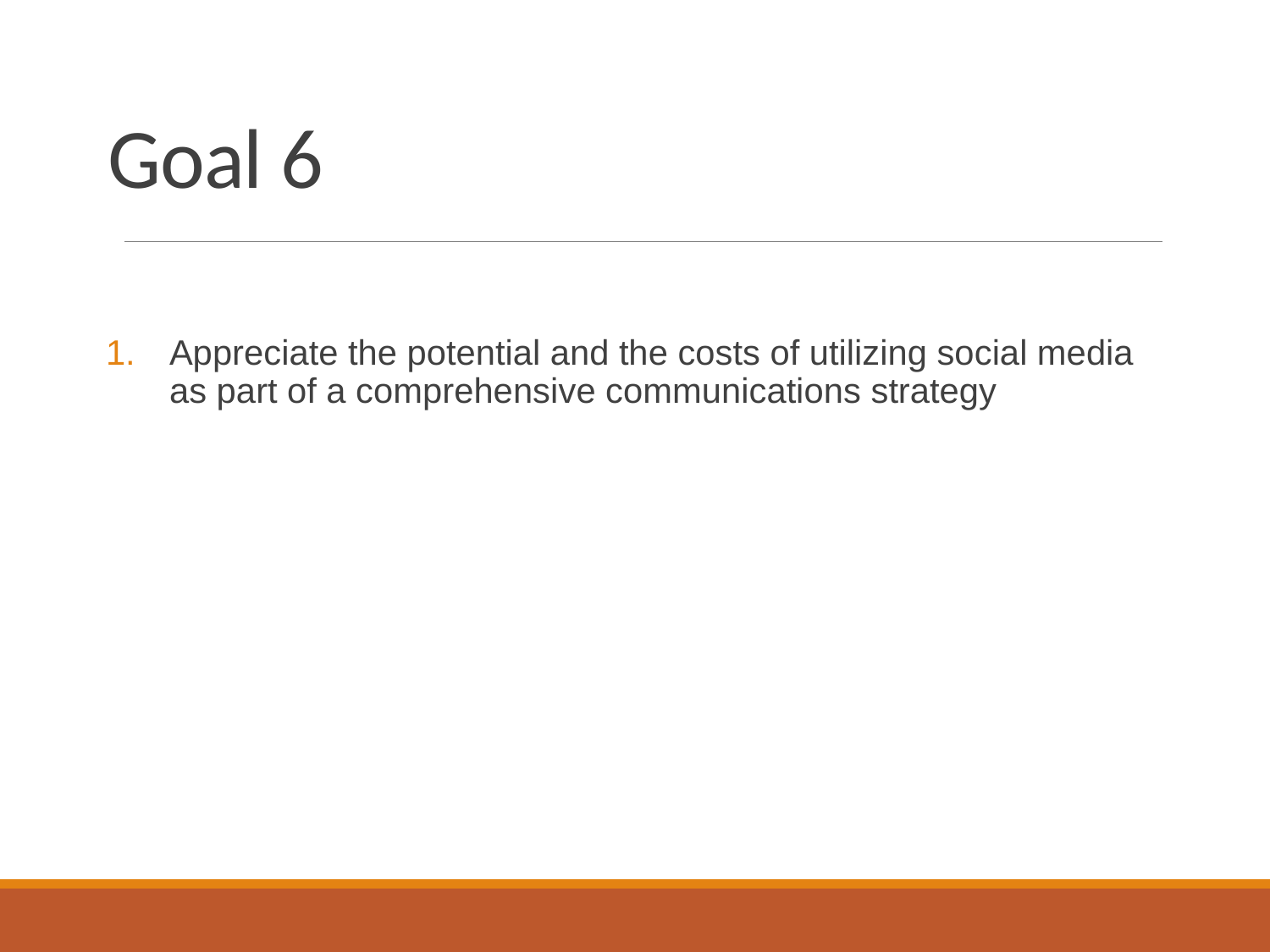

# Goal 6
Appreciate the potential and the costs of utilizing social media as part of a comprehensive communications strategy